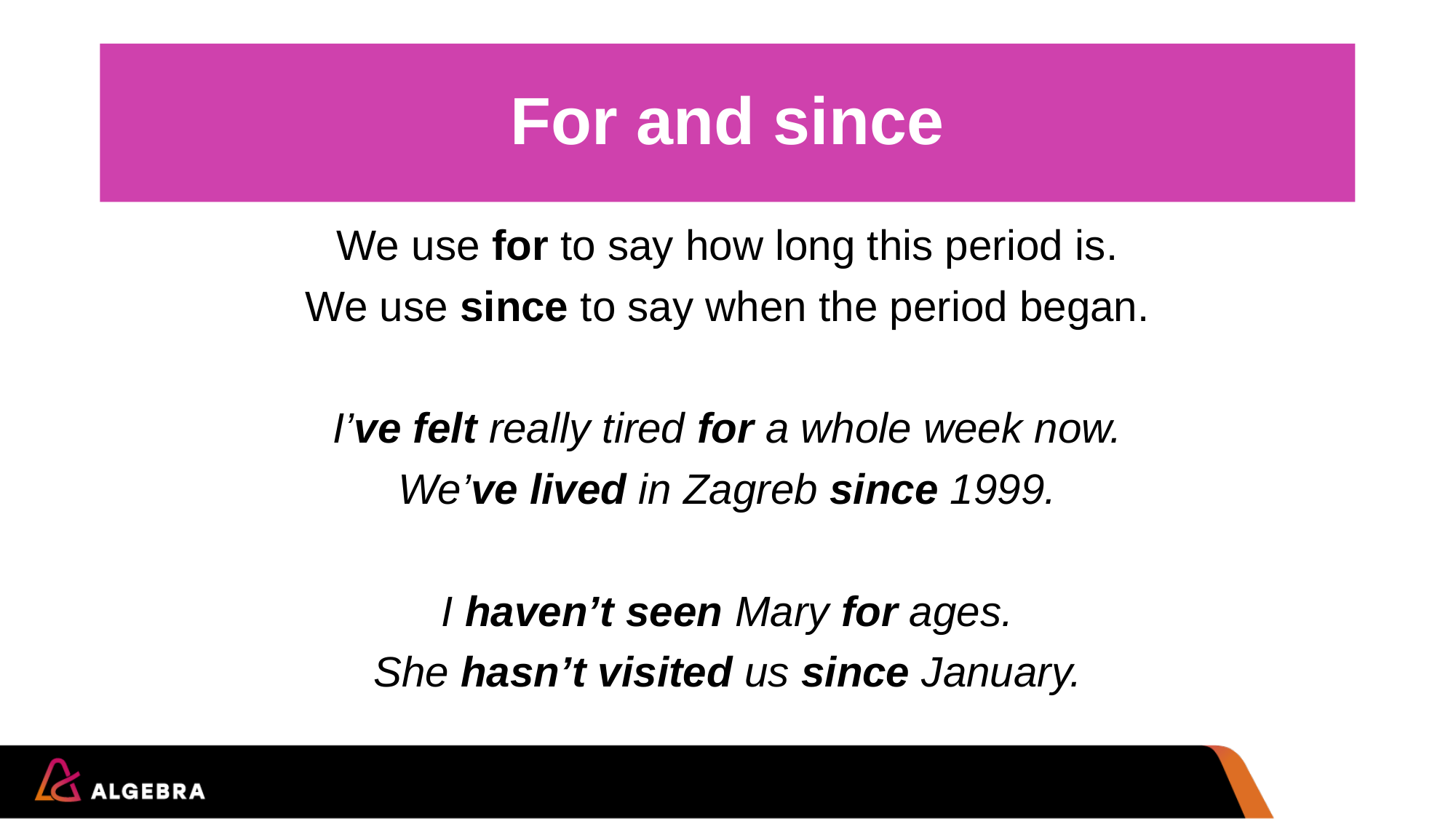

# For and since
We use for to say how long this period is.
We use since to say when the period began.

I’ve felt really tired for a whole week now.
We’ve lived in Zagreb since 1999.

I haven’t seen Mary for ages.
She hasn’t visited us since January.